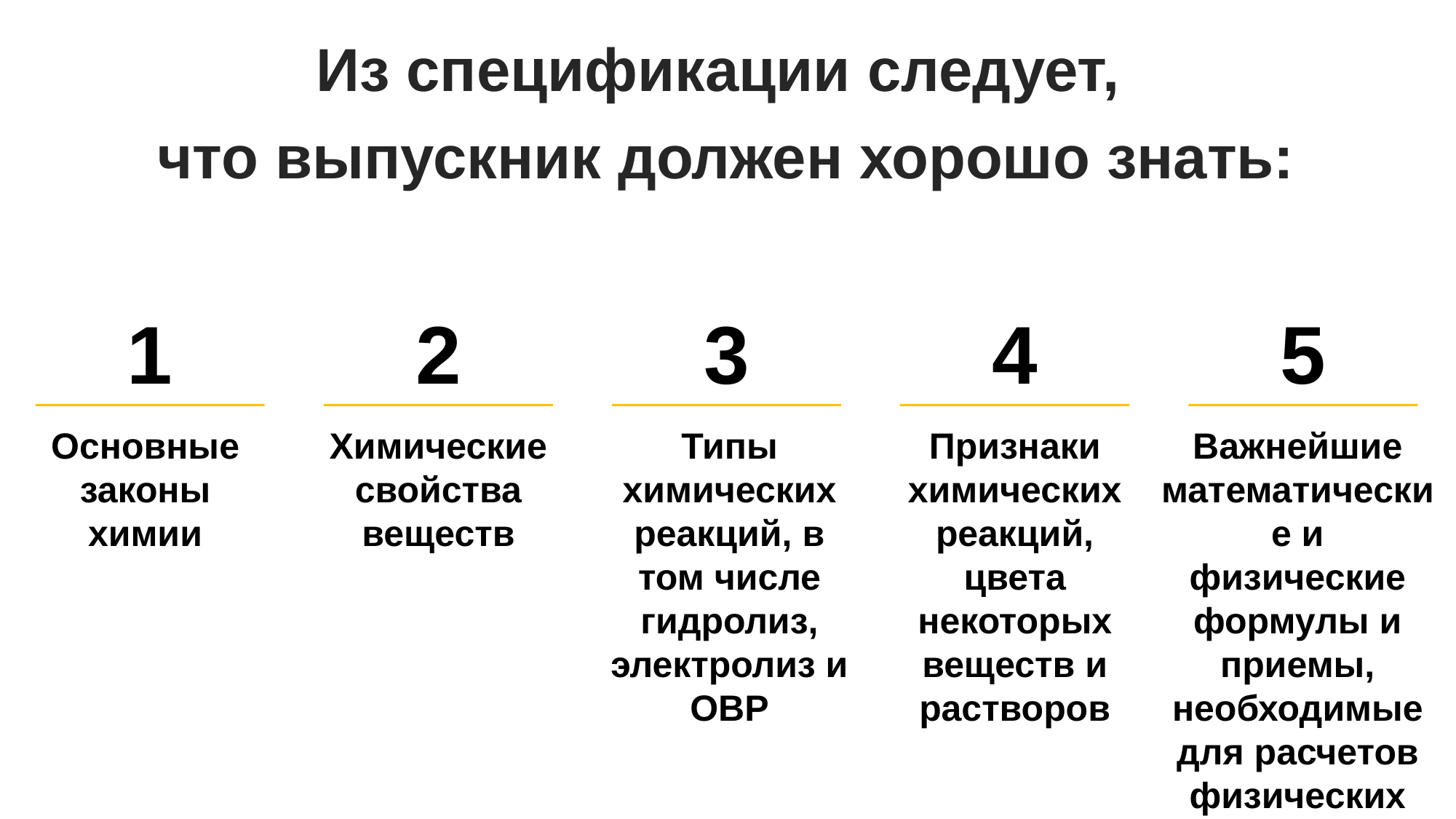

Из спецификации следует,
что выпускник должен хорошо знать:
1
2
3
4
5
Химические свойства веществ
Основные законы химии
Типы химических реакций, в том числе гидролиз, электролиз и ОВР
Признаки химических реакций, цвета некоторых веществ и растворов
Важнейшие математические и физические формулы и приемы, необходимые для расчетов физических величин